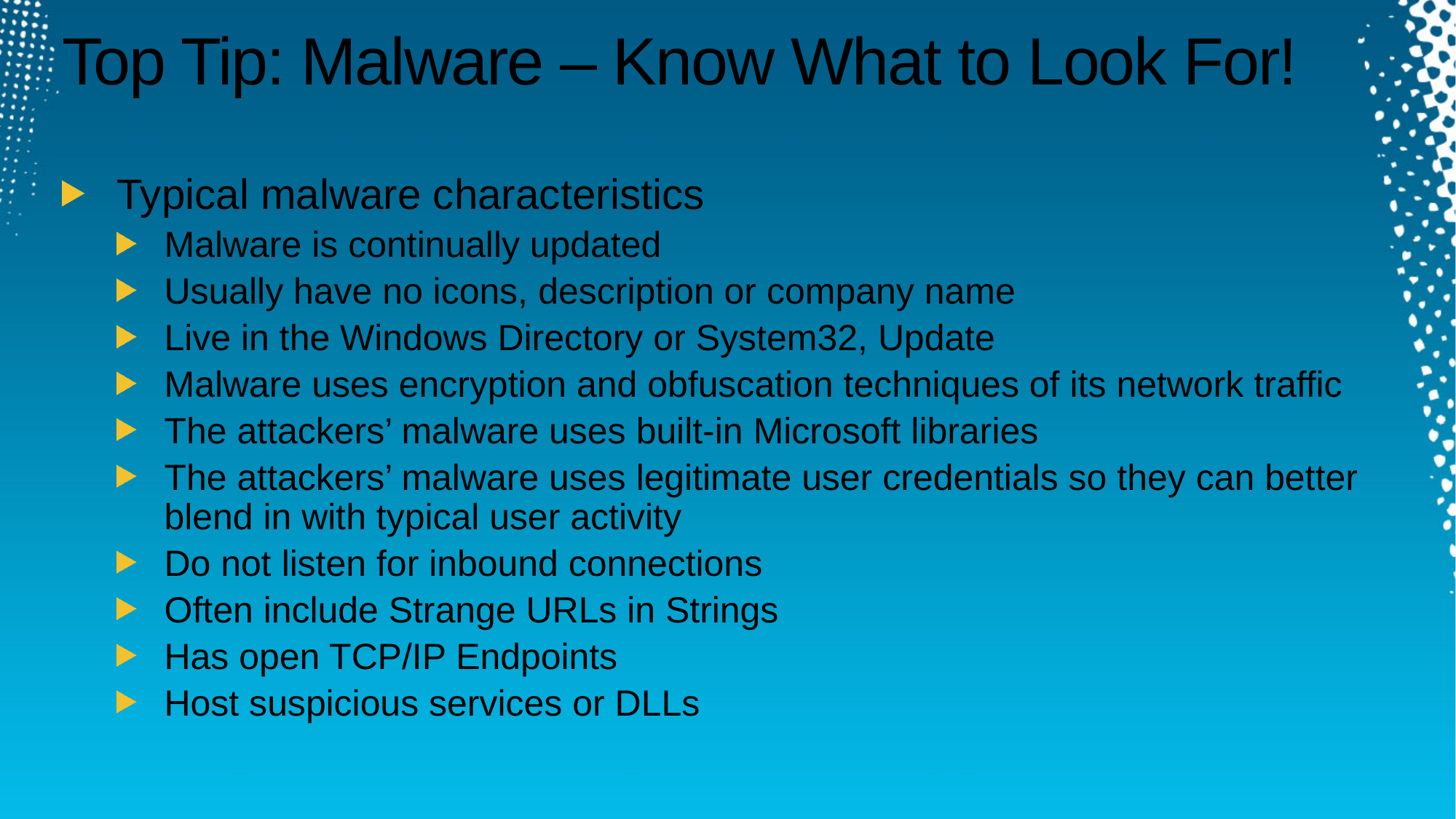

# Top Tip: Malware – Know What to Look For!
Typical malware characteristics
Malware is continually updated
Usually have no icons, description or company name
Live in the Windows Directory or System32, Update
Malware uses encryption and obfuscation techniques of its network traffic
The attackers’ malware uses built-in Microsoft libraries
The attackers’ malware uses legitimate user credentials so they can better blend in with typical user activity
Do not listen for inbound connections
Often include Strange URLs in Strings
Has open TCP/IP Endpoints
Host suspicious services or DLLs